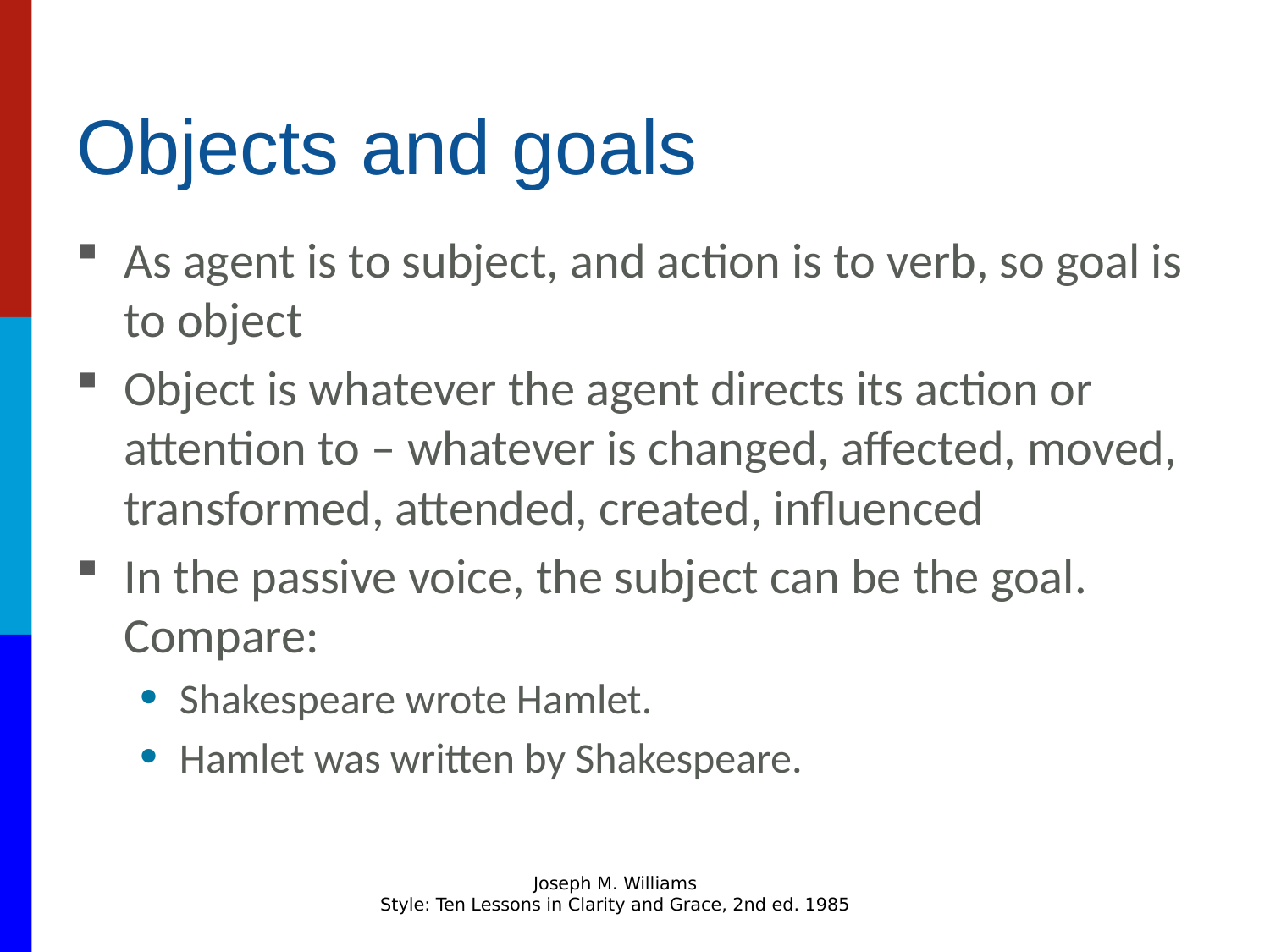

# Objects and goals
As agent is to subject, and action is to verb, so goal is to object
Object is whatever the agent directs its action or attention to – whatever is changed, affected, moved, transformed, attended, created, influenced
In the passive voice, the subject can be the goal.  Compare:
Shakespeare wrote Hamlet.
Hamlet was written by Shakespeare.
Joseph M. Williams
Style: Ten Lessons in Clarity and Grace, 2nd ed. 1985